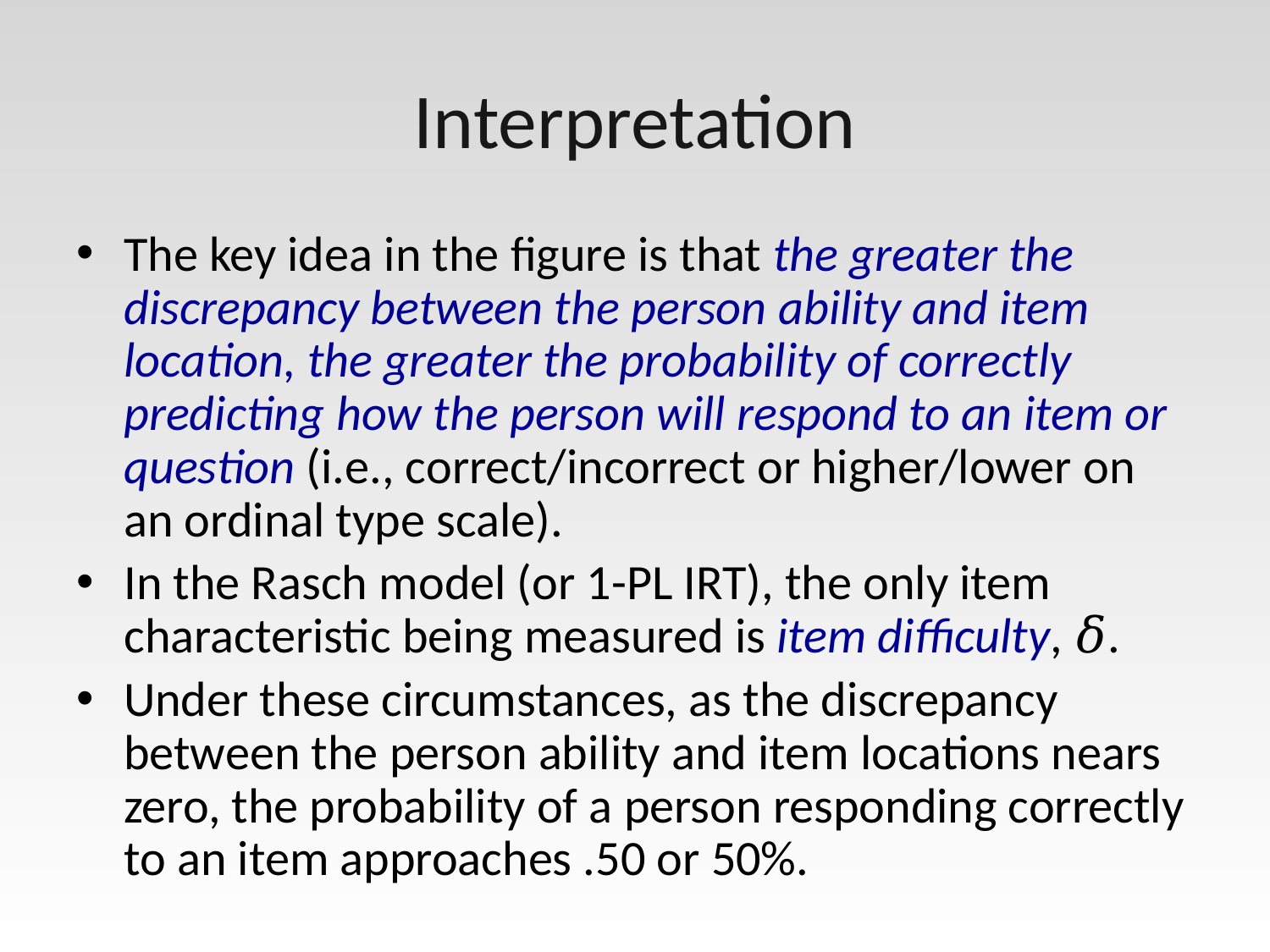

# Interpretation
The key idea in the figure is that the greater the discrepancy between the person ability and item location, the greater the probability of correctly predicting how the person will respond to an item or question (i.e., correct/incorrect or higher/lower on an ordinal type scale).
In the Rasch model (or 1-PL IRT), the only item characteristic being measured is item difficulty, 𝛿.
Under these circumstances, as the discrepancy between the person ability and item locations nears zero, the probability of a person responding correctly to an item approaches .50 or 50%.